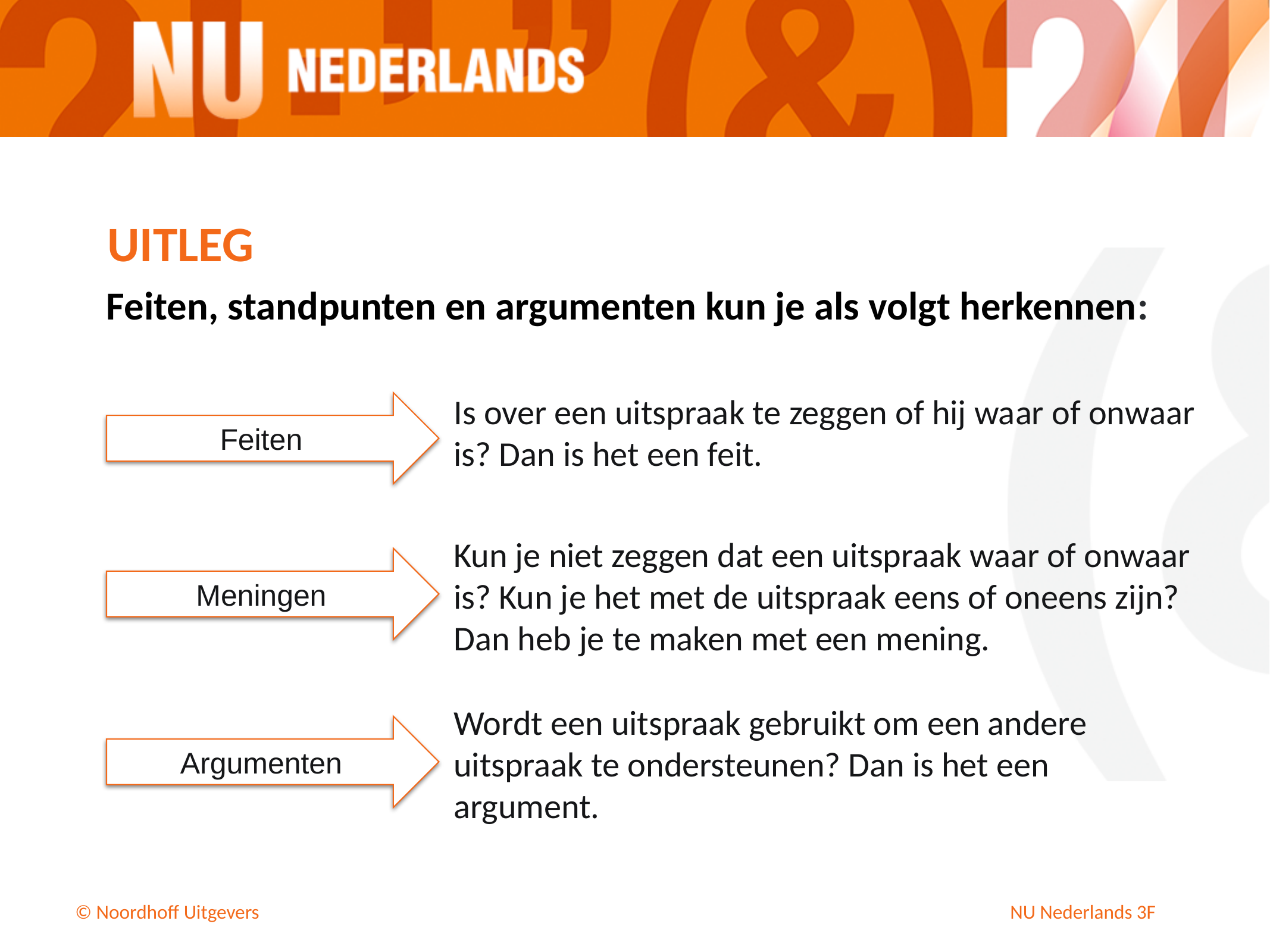

UITLEG
Feiten, standpunten en argumenten kun je als volgt herkennen:
Is over een uitspraak te zeggen of hij waar of onwaar is? Dan is het een feit.
Feiten
Kun je niet zeggen dat een uitspraak waar of onwaar is? Kun je het met de uitspraak eens of oneens zijn? Dan heb je te maken met een mening.
Meningen
Wordt een uitspraak gebruikt om een andere uitspraak te ondersteunen? Dan is het een argument.
Argumenten
NU Nederlands 3F